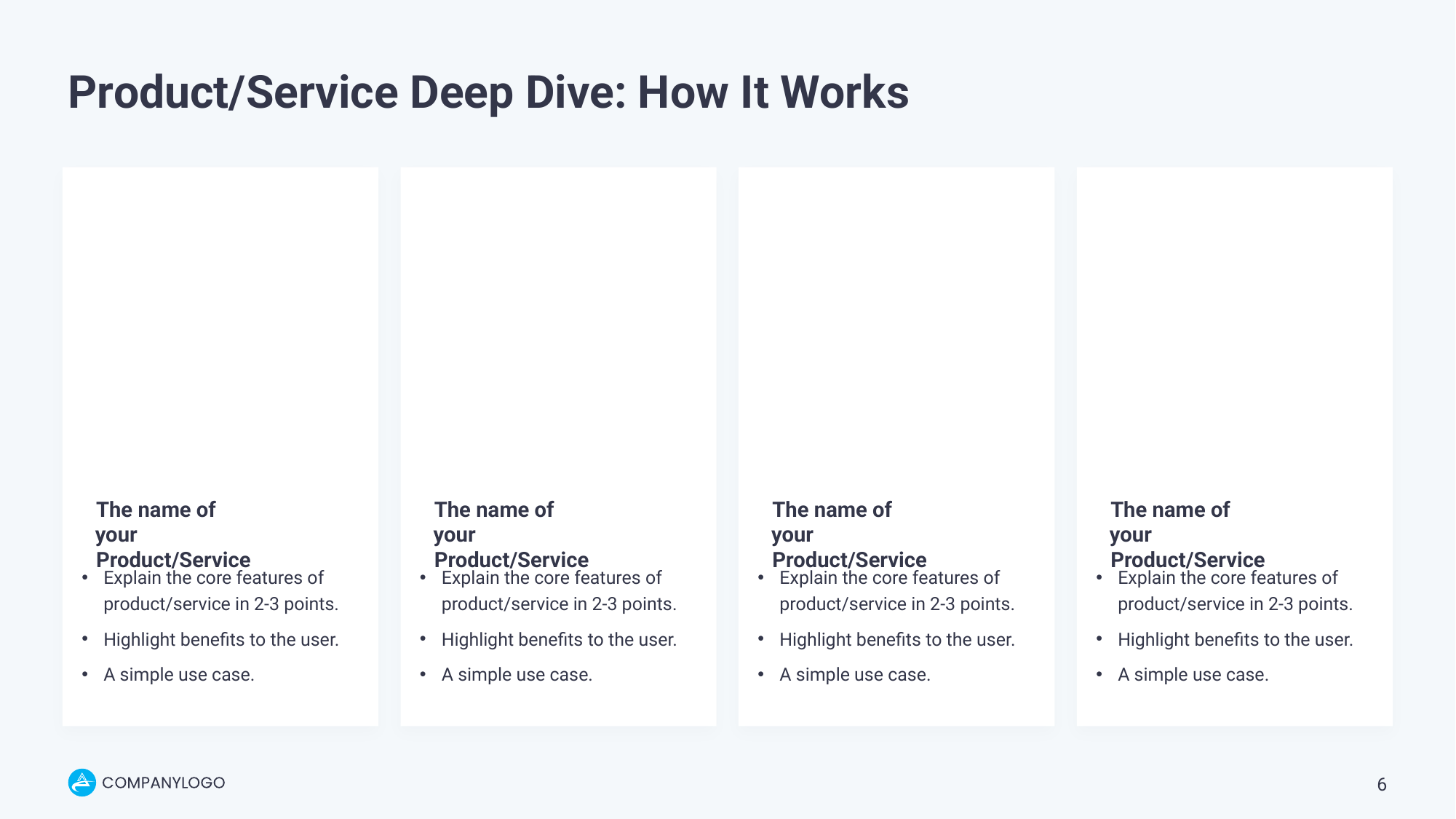

# Product/Service Deep Dive: How It Works

The name of your
Product/Service
The name of your
Product/Service
The name of your
Product/Service
The name of your
Product/Service
Explain the core features of product/service in 2-3 points.
Highlight benefits to the user.
A simple use case.
Explain the core features of product/service in 2-3 points.
Highlight benefits to the user.
A simple use case.
Explain the core features of product/service in 2-3 points.
Highlight benefits to the user.
A simple use case.
Explain the core features of product/service in 2-3 points.
Highlight benefits to the user.
A simple use case.